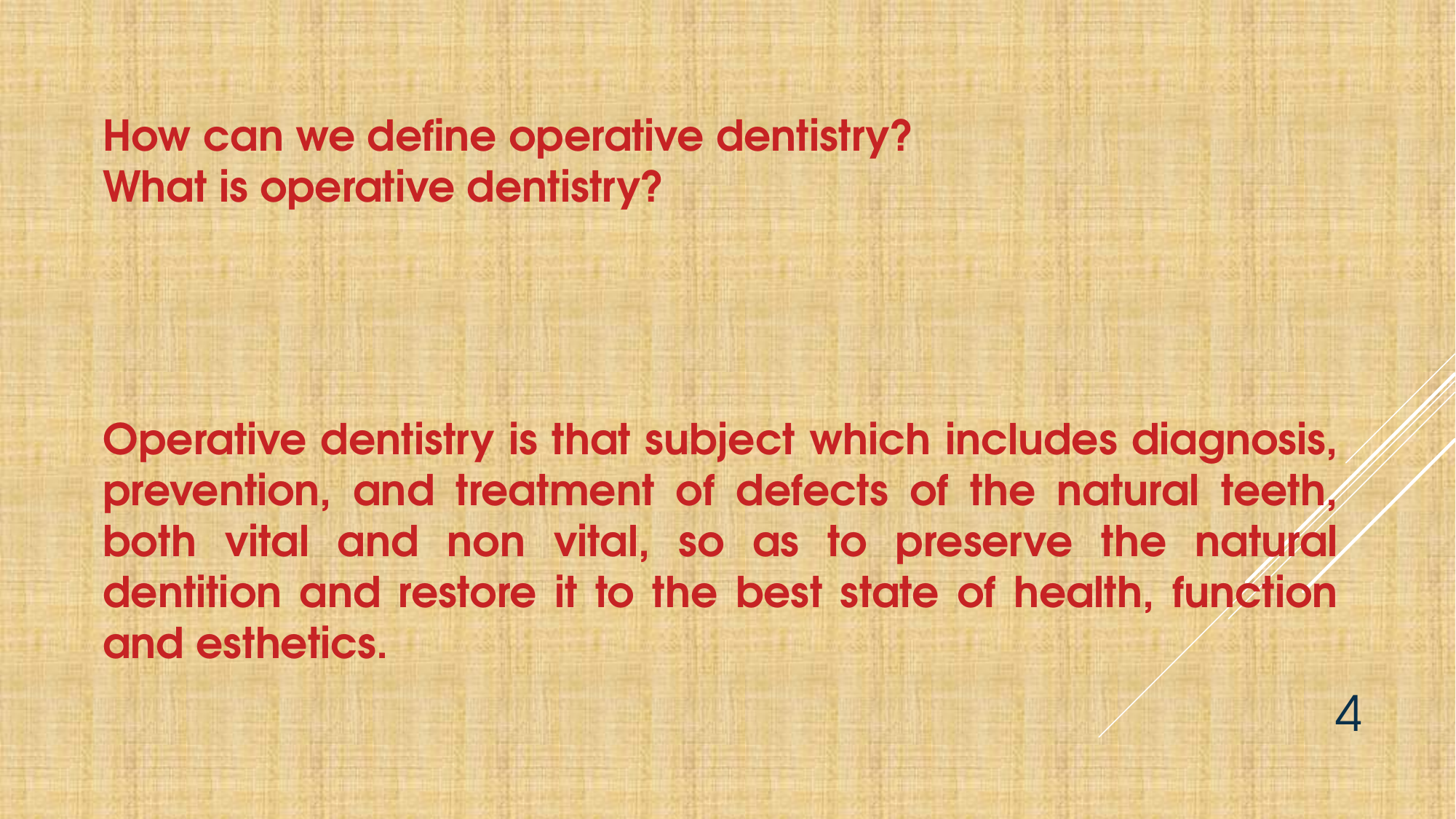

How can we define operative dentistry?
What is operative dentistry?
Operative dentistry is that subject which includes diagnosis, prevention, and treatment of defects of the natural teeth, both vital and non vital, so as to preserve the natural dentition and restore it to the best state of health, function and esthetics.
4